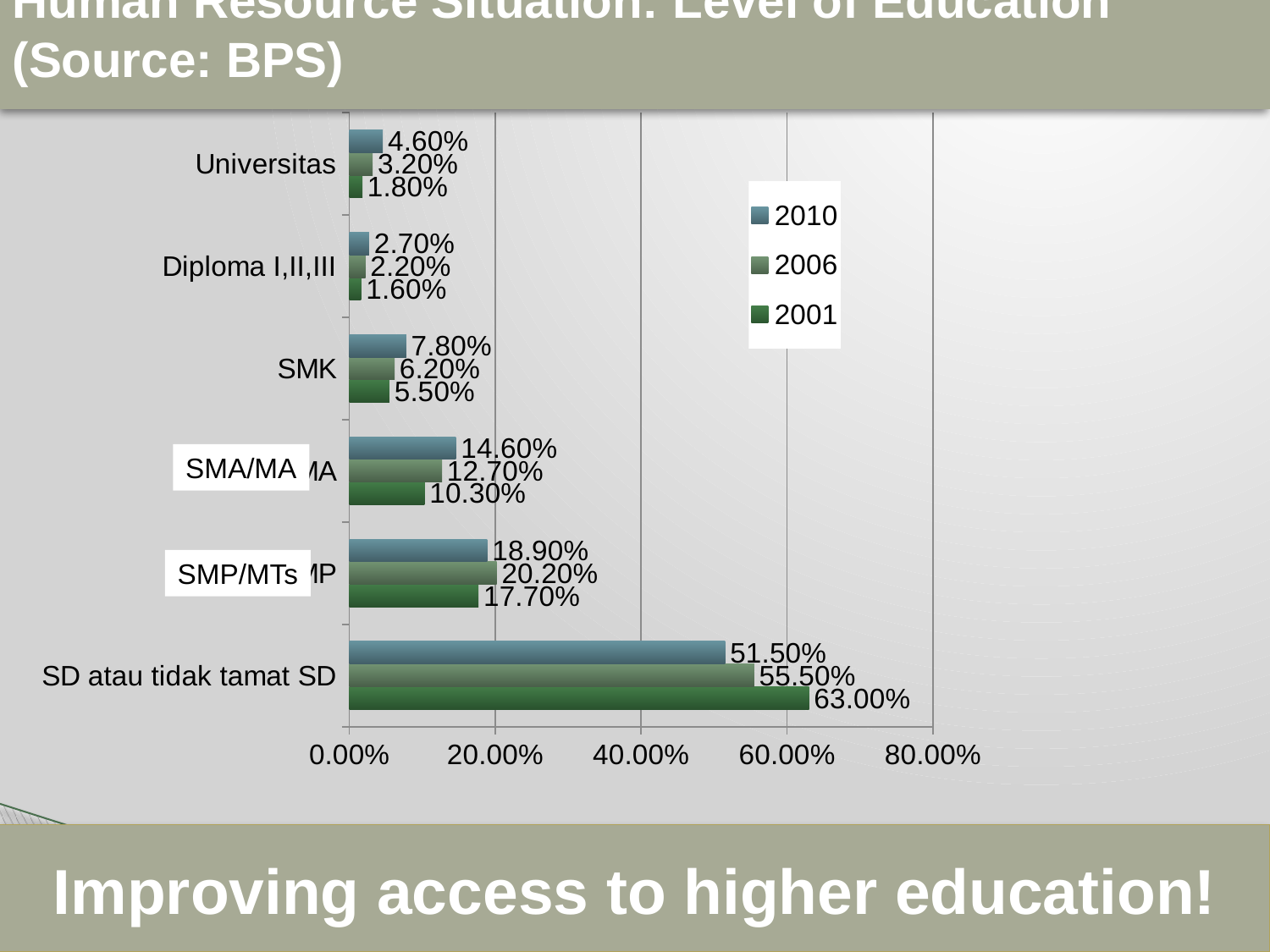

# Human Resource Situation: Level of Education (Source: BPS)

### Chart

| Category | 2001 | 2006 | 2010 |
|---|---|---|---|
| SD atau tidak tamat SD | 0.6300000000000033 | 0.555 | 0.515 |
| SMP | 0.1770000000000002 | 0.202 | 0.18900000000000133 |
| SMA | 0.10300000000000002 | 0.127 | 0.1460000000000002 |
| SMK | 0.055000000000000104 | 0.06200000000000034 | 0.07800000000000033 |
| Diploma I,II,III | 0.01600000000000014 | 0.022000000000000172 | 0.027000000000000173 |
| Universitas | 0.018000000000000137 | 0.03200000000000018 | 0.04600000000000001 |
SMA/MA
SMP/MTs
Improving access to higher education!